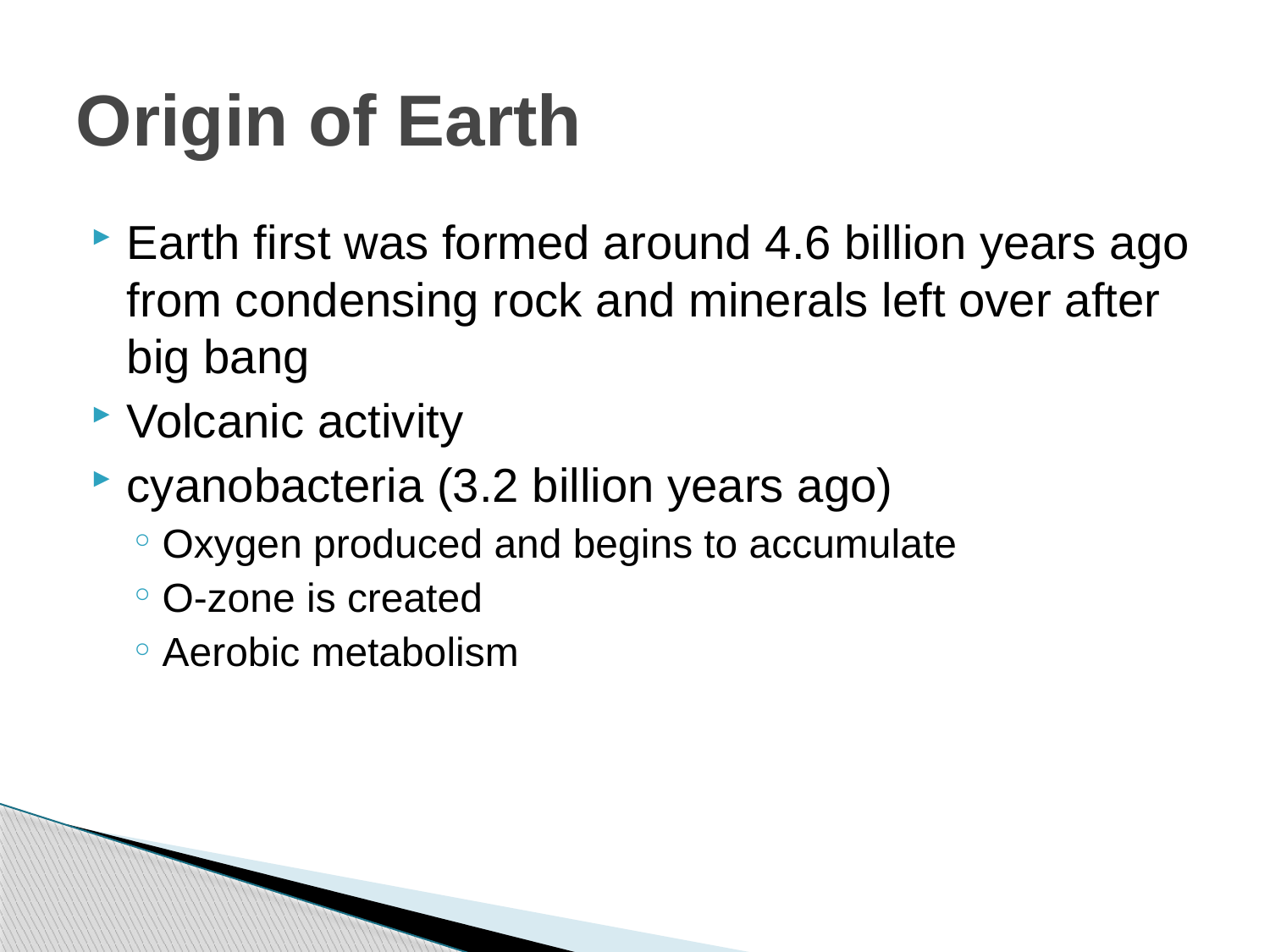

# Origin of Earth
Earth first was formed around 4.6 billion years ago from condensing rock and minerals left over after big bang
Volcanic activity
cyanobacteria (3.2 billion years ago)
Oxygen produced and begins to accumulate
O-zone is created
Aerobic metabolism